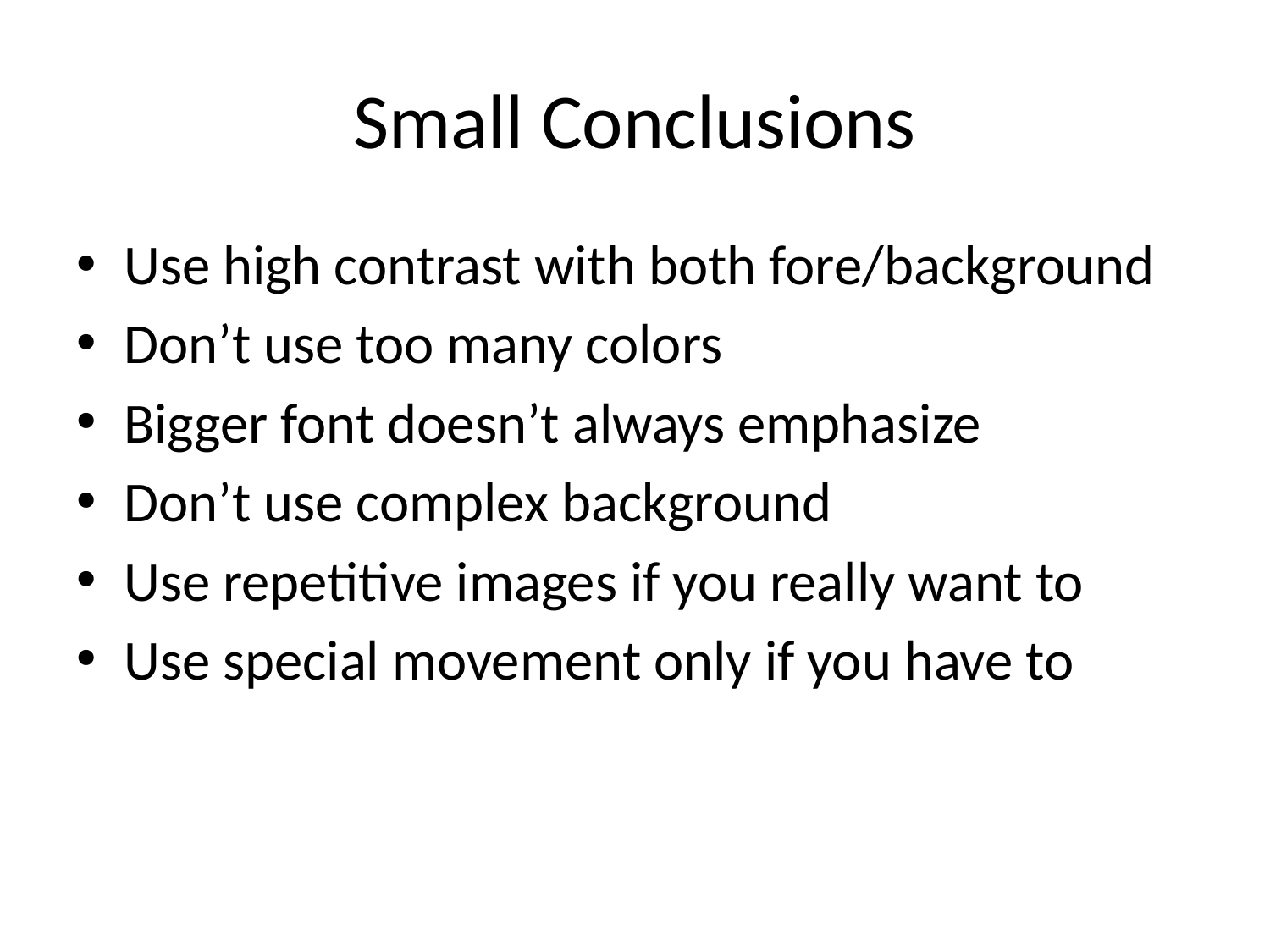

# Small Conclusions
Use high contrast with both fore/background
Don’t use too many colors
Bigger font doesn’t always emphasize
Don’t use complex background
Use repetitive images if you really want to
Use special movement only if you have to